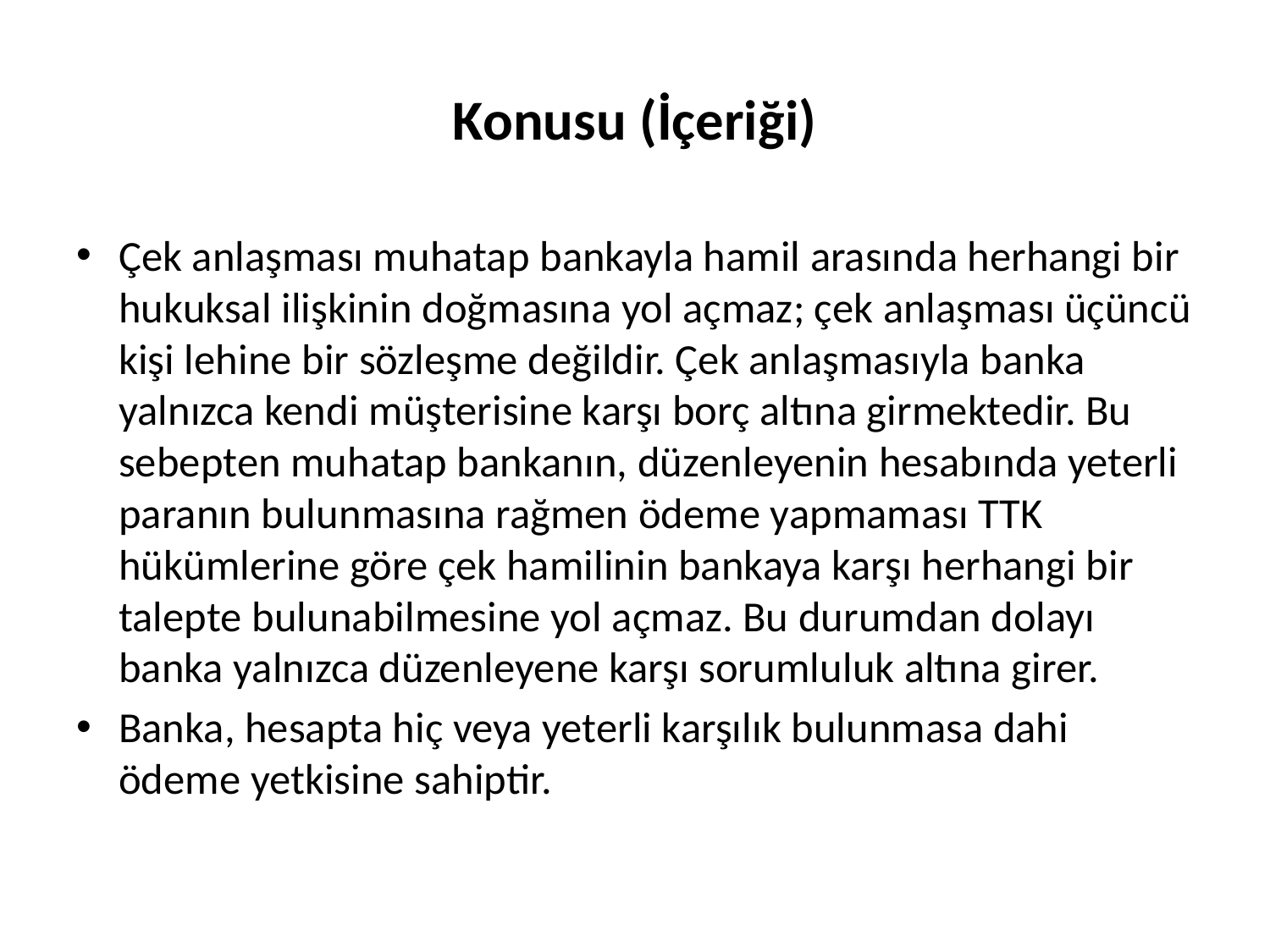

# Konusu (İçeriği)
Çek anlaşması muhatap bankayla hamil arasında herhangi bir hukuksal ilişkinin doğmasına yol açmaz; çek anlaşması üçüncü kişi lehine bir sözleşme değildir. Çek anlaşmasıyla banka yalnızca kendi müşterisine karşı borç altına girmektedir. Bu sebepten muhatap bankanın, düzenleyenin hesabında yeterli paranın bulunmasına rağmen ödeme yapmaması TTK hükümlerine göre çek hamilinin bankaya karşı herhangi bir talepte bulunabilmesine yol açmaz. Bu durumdan dolayı banka yalnızca düzenleyene karşı sorumluluk altına girer.
Banka, hesapta hiç veya yeterli karşılık bulunmasa dahi ödeme yetkisine sahiptir.